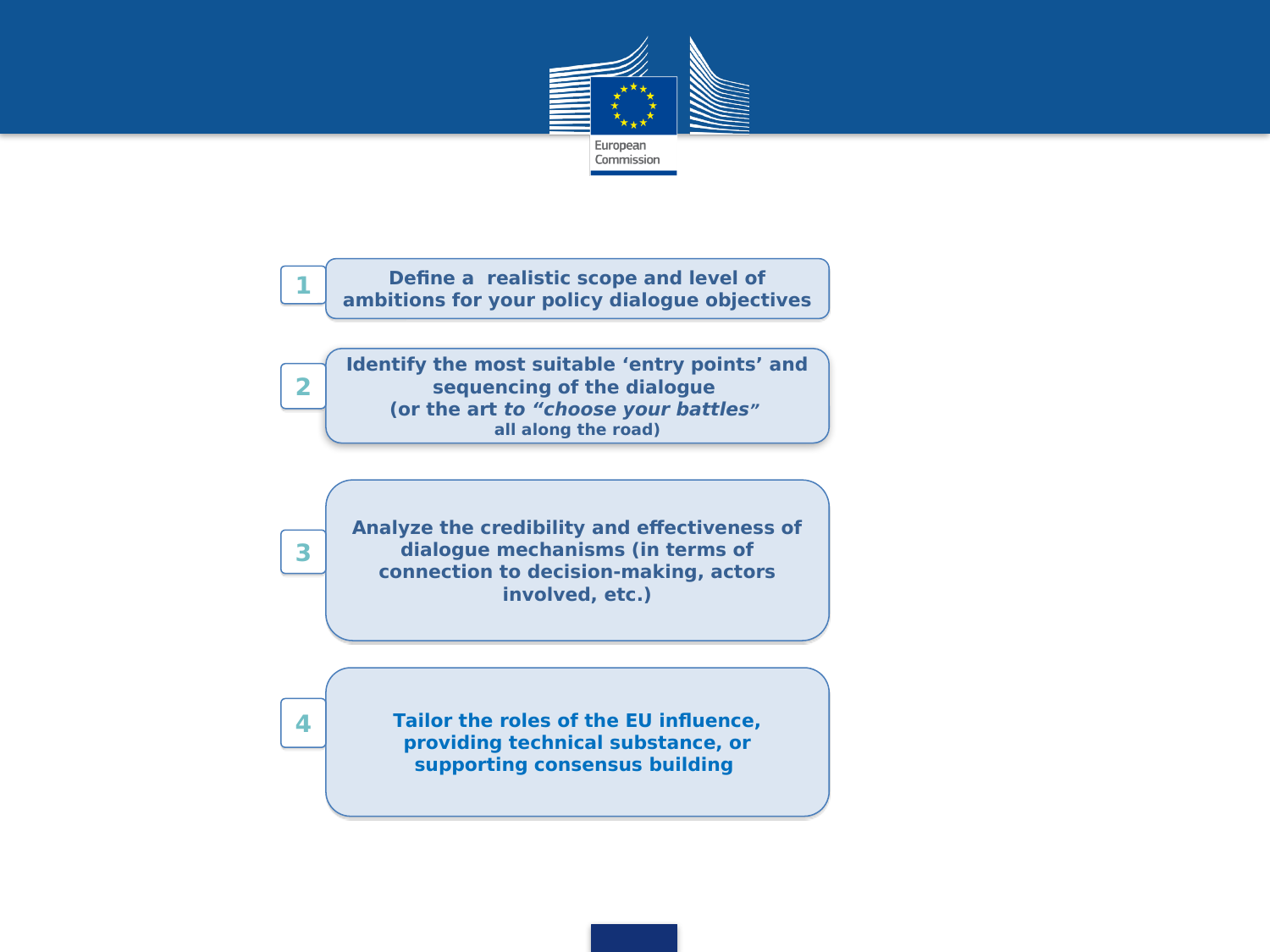

Define a  realistic scope and level of ambitions for your policy dialogue objectives

1

Identify the most suitable ‘entry points’ and sequencing of the dialogue
(or the art to “choose your battles”
all along the road)

2

Analyze the credibility and effectiveness of dialogue mechanisms (in terms of connection to decision-making, actors involved, etc.)

3
Tailor the roles of the EU influence, providing technical substance, or supporting consensus building
4